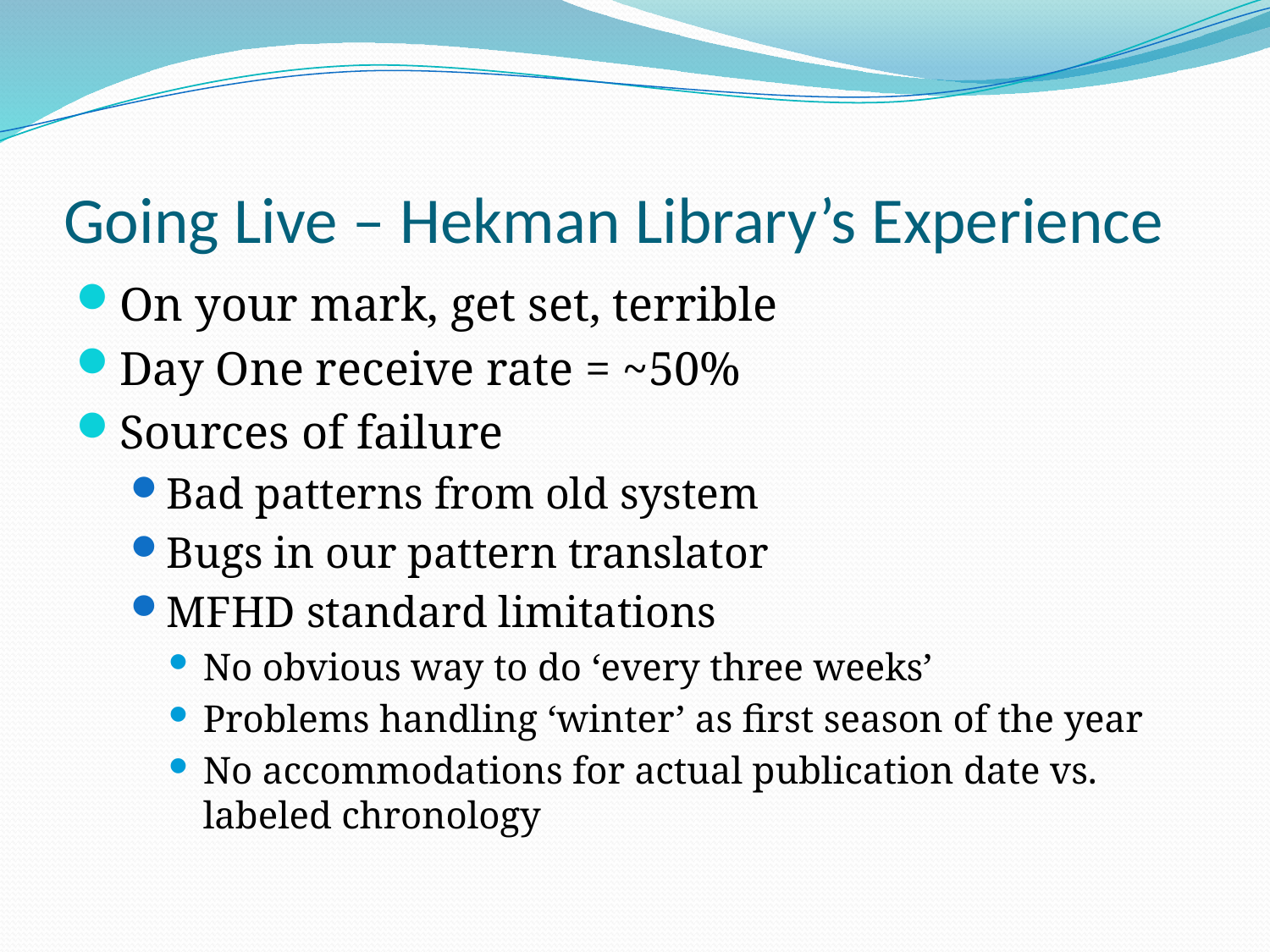

# Going Live – Hekman Library’s Experience
On your mark, get set, terrible
Day One receive rate = ~50%
Sources of failure
Bad patterns from old system
Bugs in our pattern translator
MFHD standard limitations
No obvious way to do ‘every three weeks’
Problems handling ‘winter’ as first season of the year
No accommodations for actual publication date vs. labeled chronology